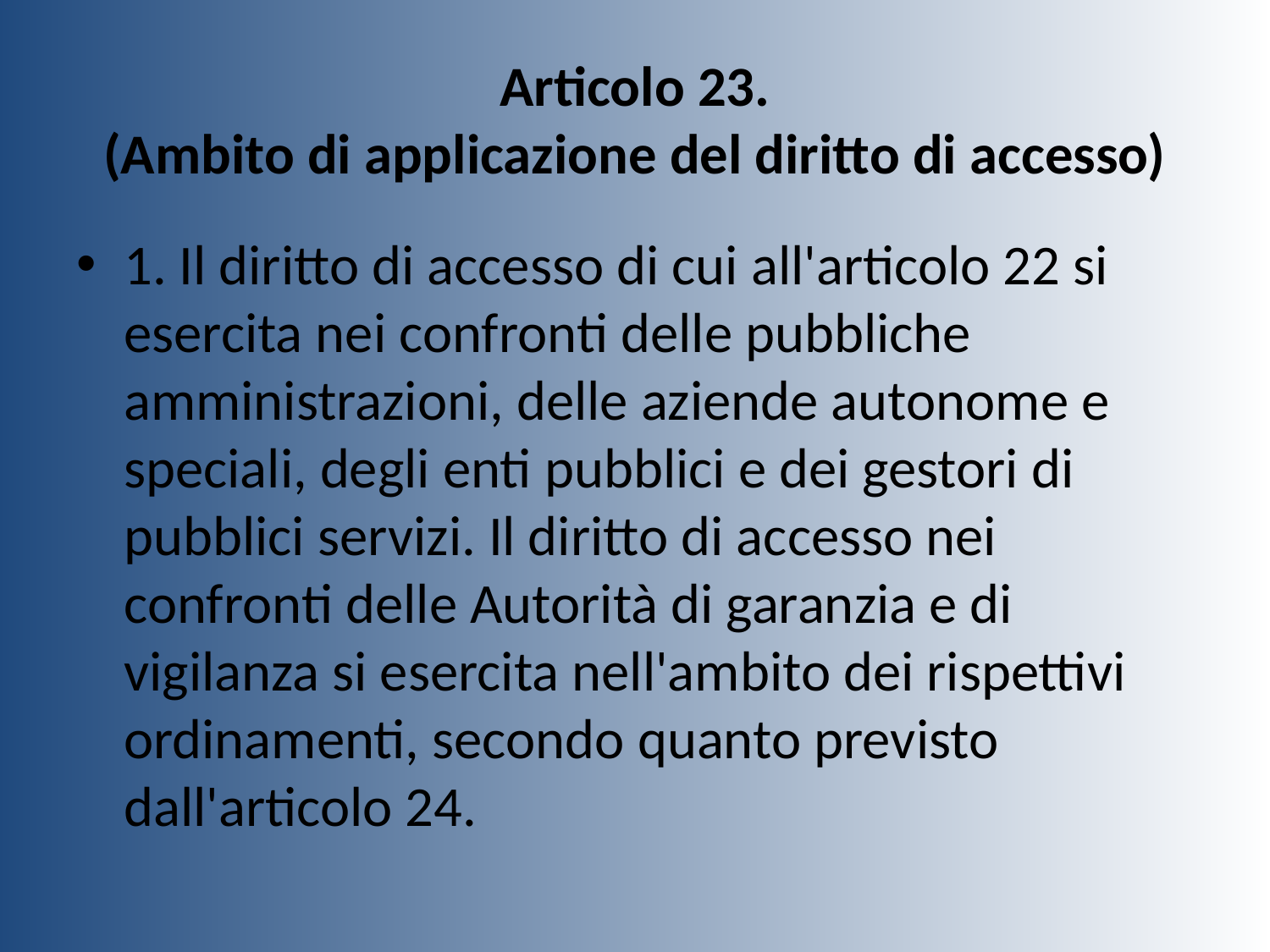

# Articolo 23. (Ambito di applicazione del diritto di accesso)
1. Il diritto di accesso di cui all'articolo 22 si esercita nei confronti delle pubbliche amministrazioni, delle aziende autonome e speciali, degli enti pubblici e dei gestori di pubblici servizi. Il diritto di accesso nei confronti delle Autorità di garanzia e di vigilanza si esercita nell'ambito dei rispettivi ordinamenti, secondo quanto previsto dall'articolo 24.